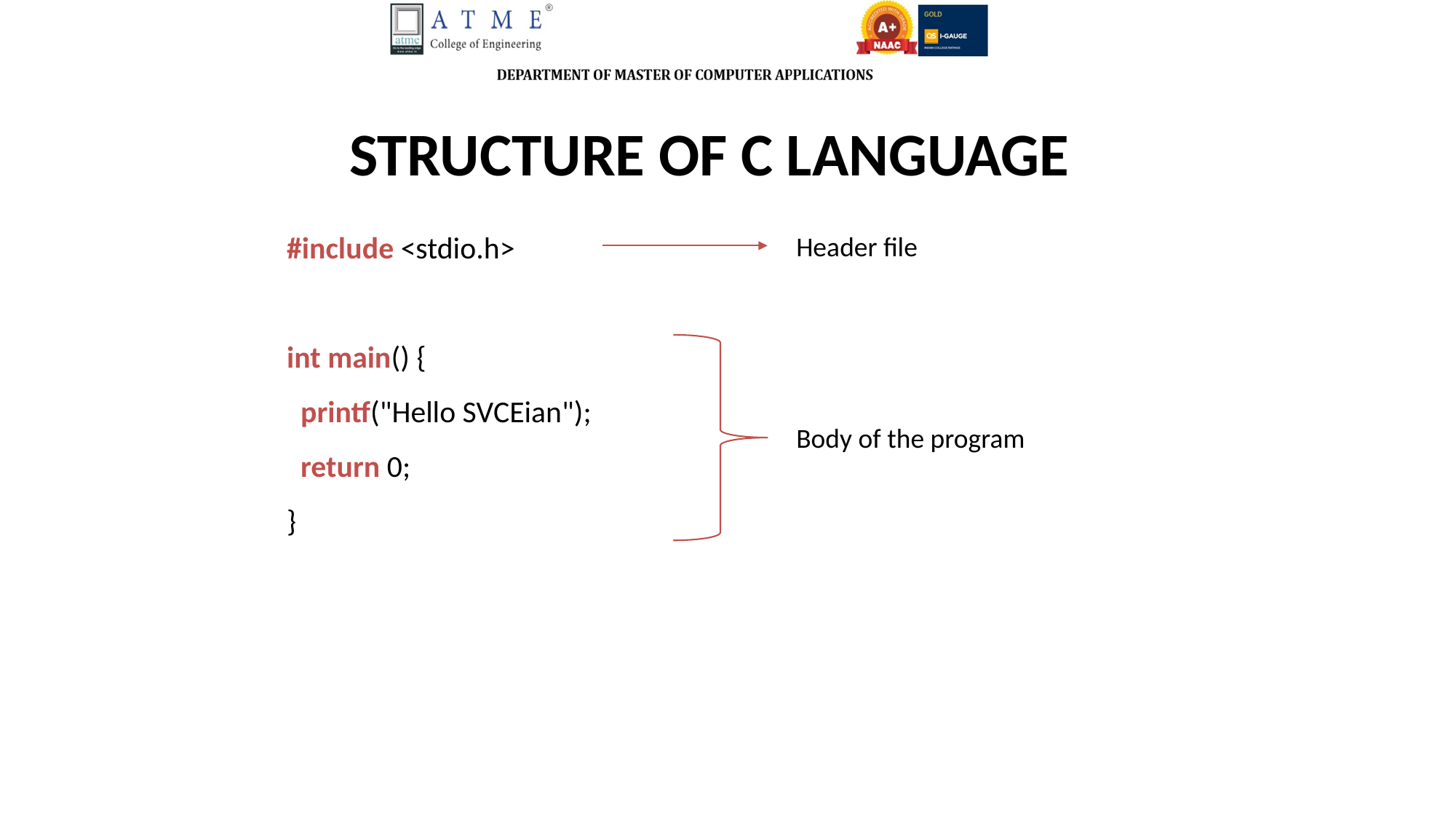

STRUCTURE OF C LANGUAGE
#include <stdio.h>
int main() {
  printf("Hello SVCEian");
  return 0;
}
Header file

Body of the program